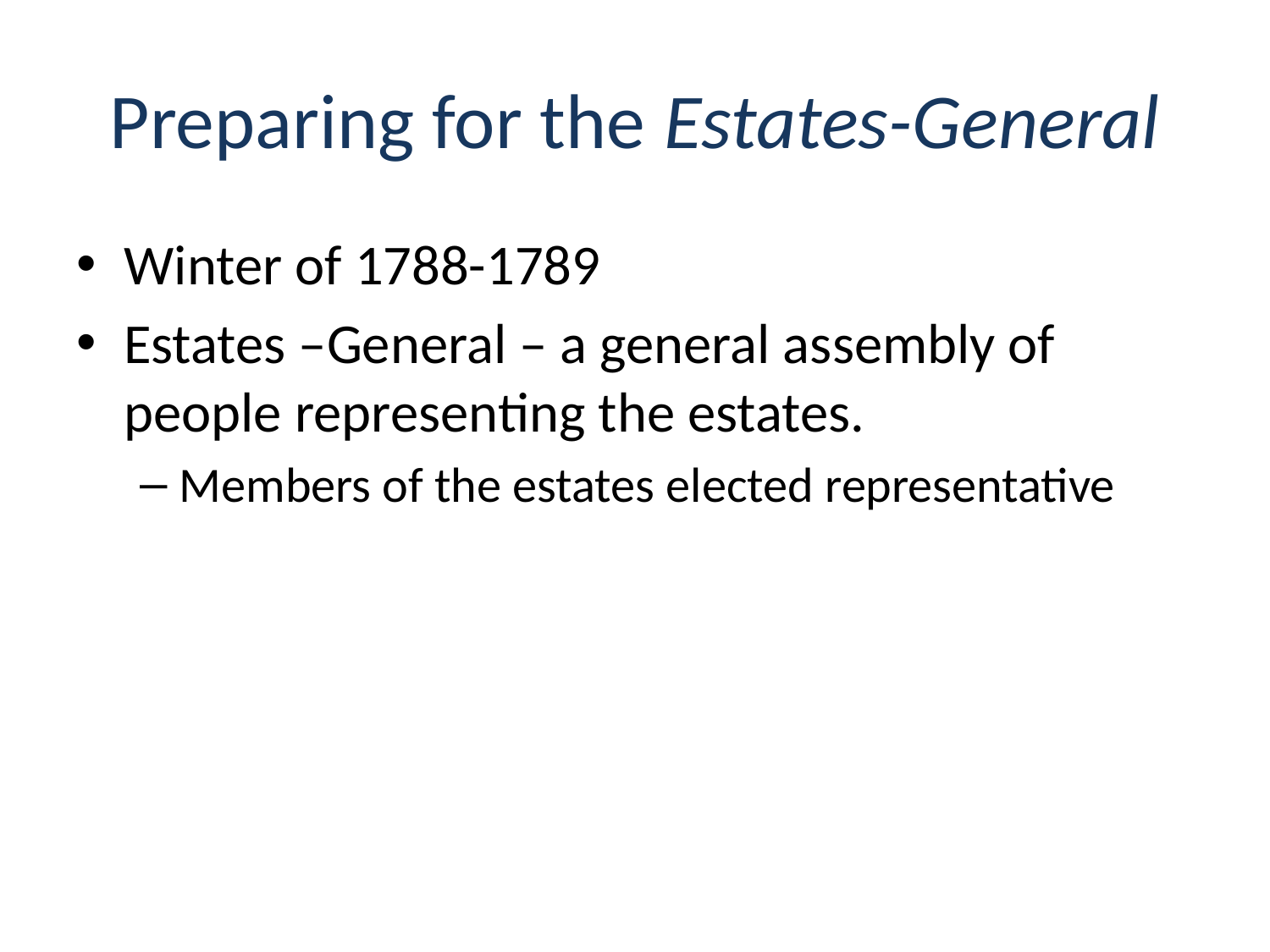

# Preparing for the Estates-General
Winter of 1788-1789
Estates –General – a general assembly of people representing the estates.
Members of the estates elected representative